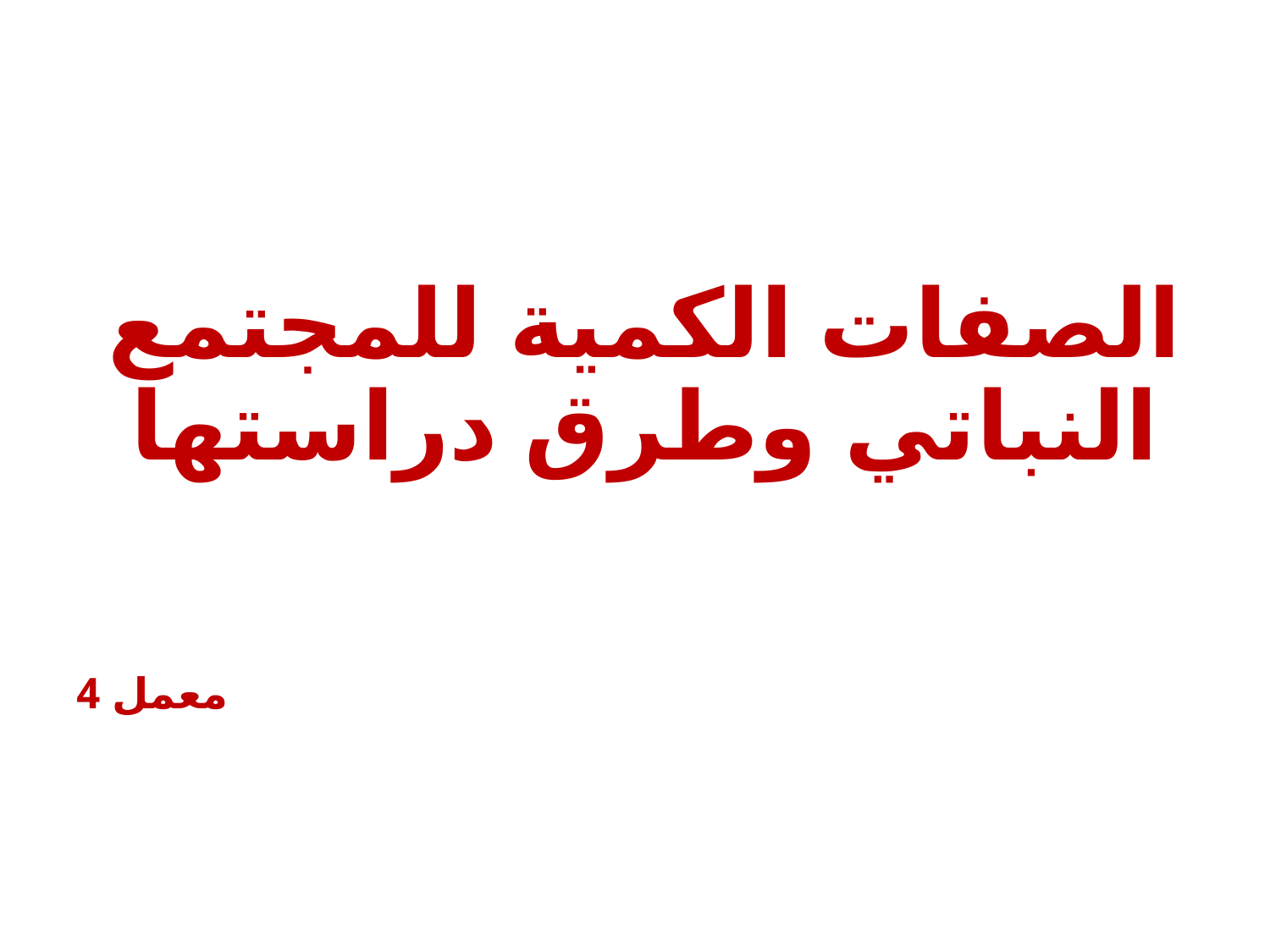

# الصفات الكمية للمجتمع النباتي وطرق دراستها
معمل 4